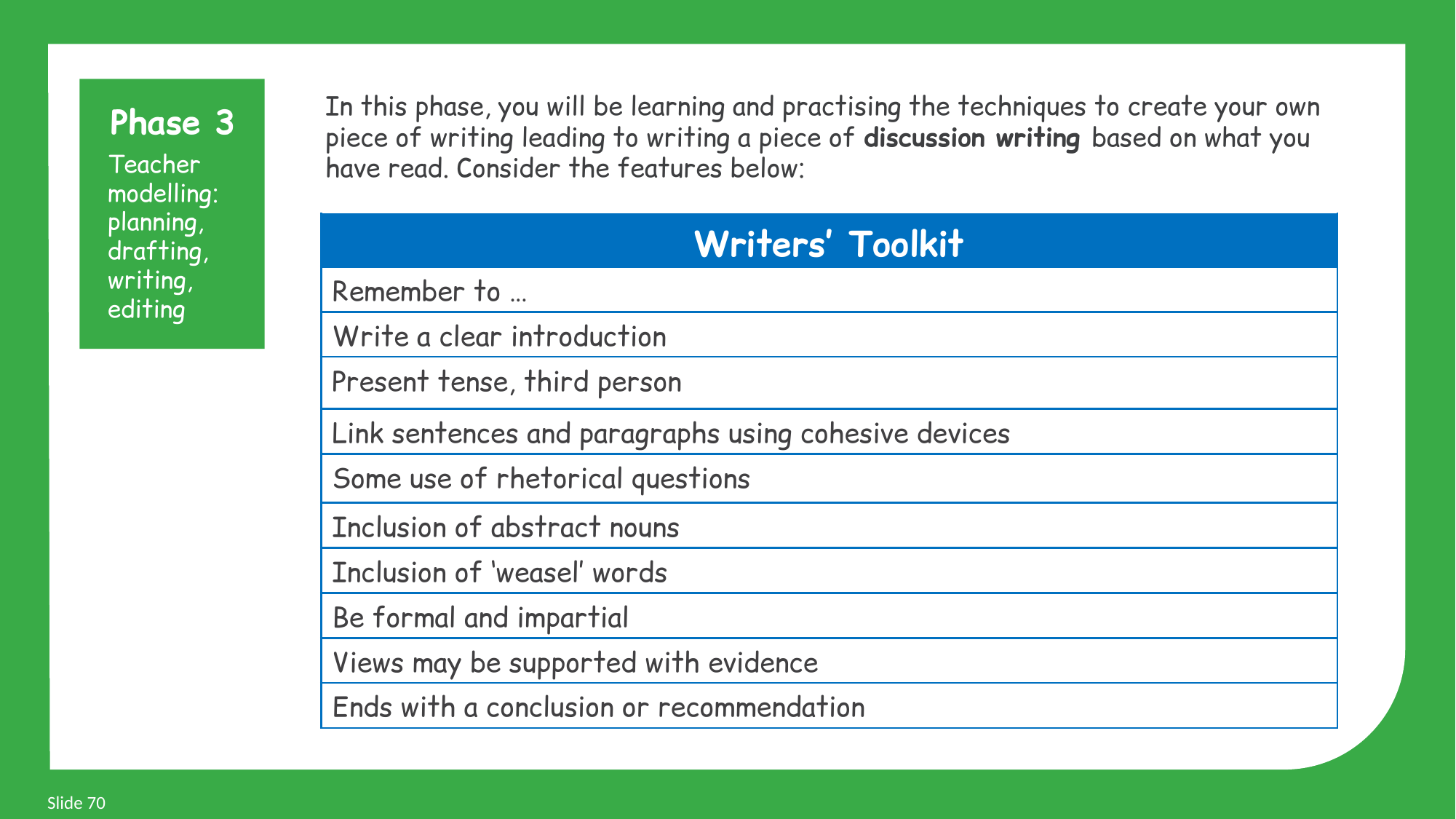

Phase 3
Teacher modelling: planning, drafting, writing, editing
In this phase, you will be learning and practising the techniques to create your own piece of writing leading to writing a piece of discussion writing based on what you have read. Consider the features below:
| Writers’ Toolkit |
| --- |
| Remember to … |
| Write a clear introduction |
| Present tense, third person |
| Link sentences and paragraphs using cohesive devices |
| Some use of rhetorical questions |
| Inclusion of abstract nouns |
| Inclusion of ‘weasel’ words |
| Be formal and impartial |
| Views may be supported with evidence |
| Ends with a conclusion or recommendation |
Slide 70